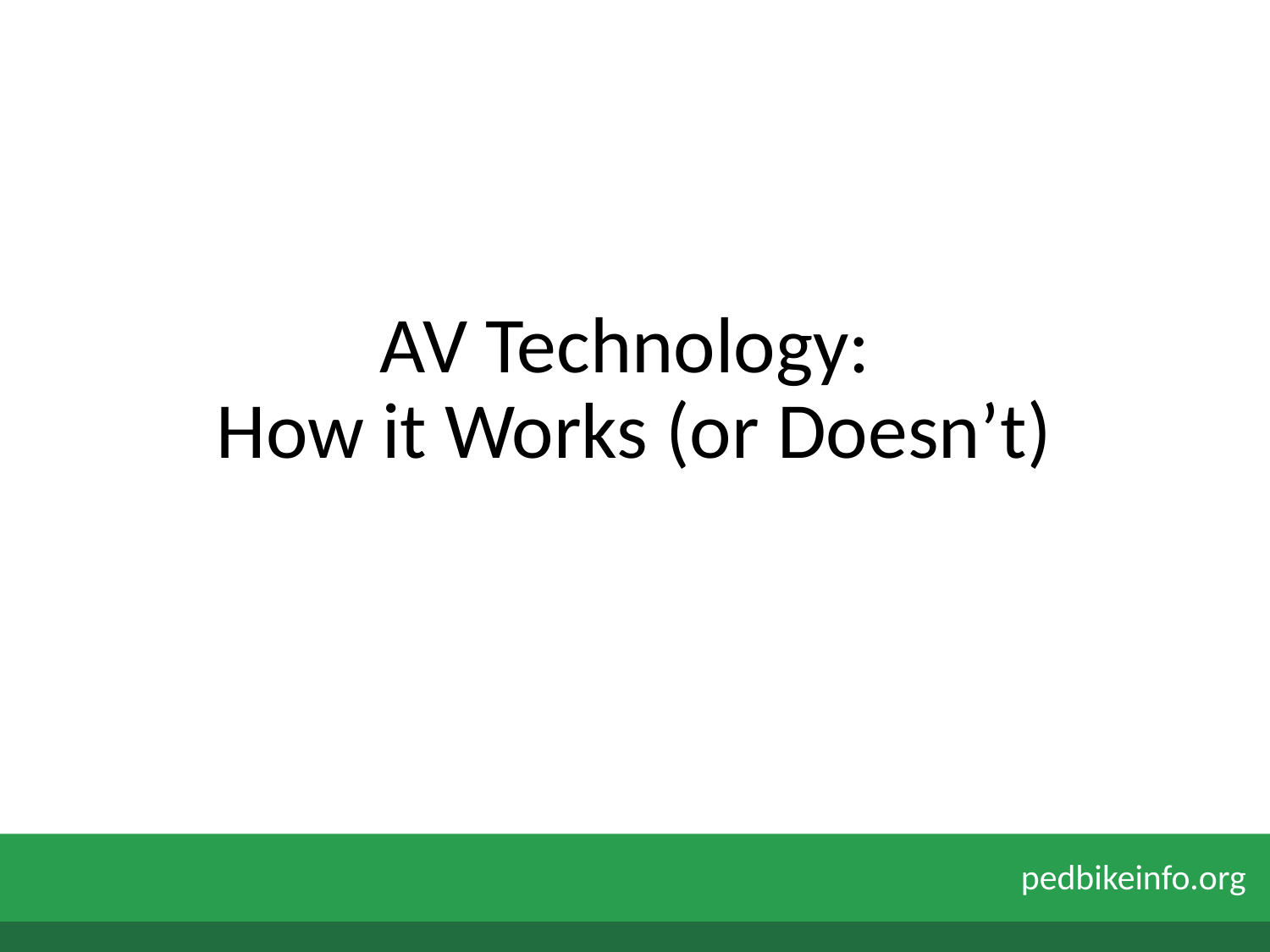

# AV Technology: How it Works (or Doesn’t)